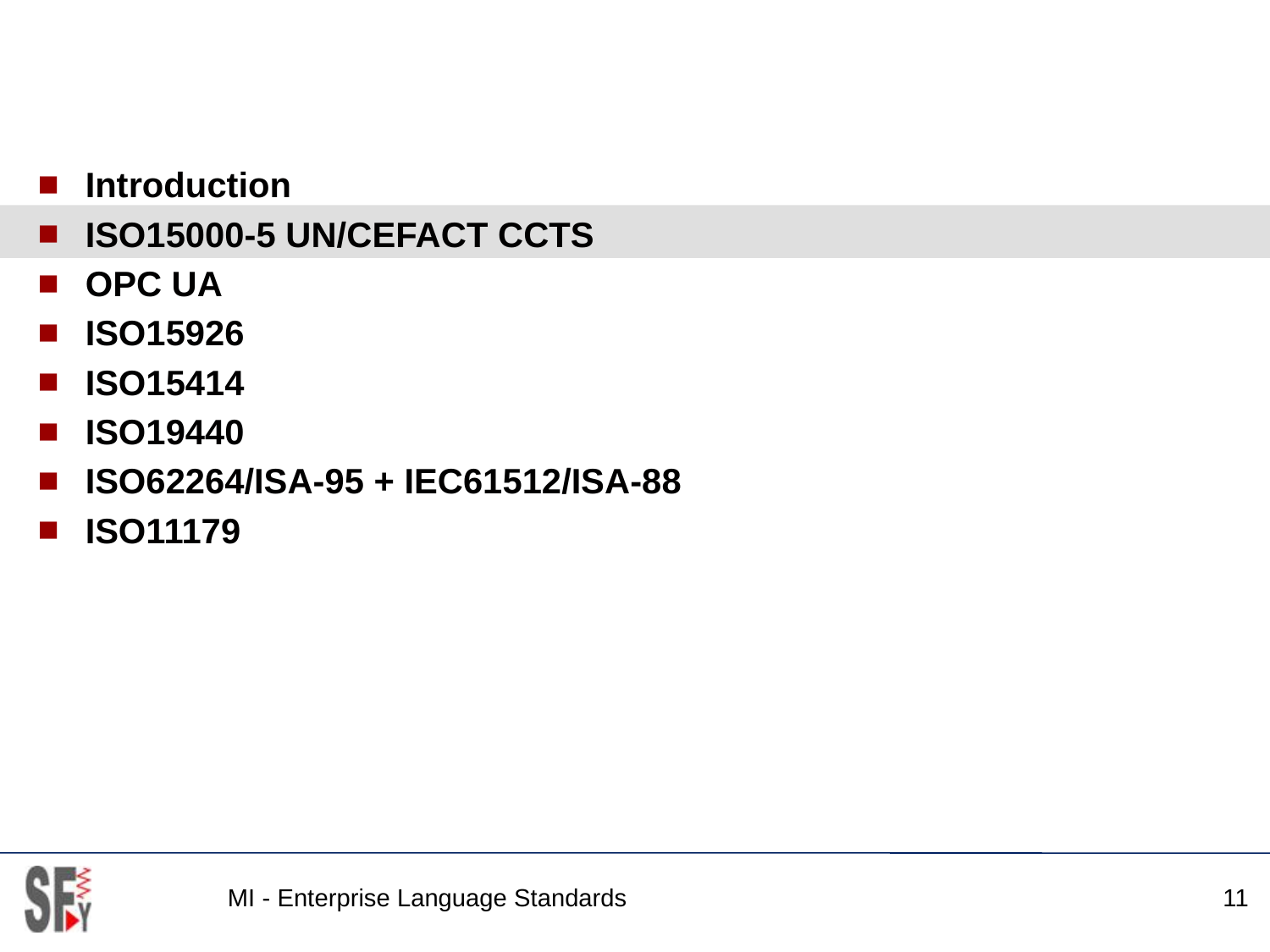

#
Introduction
ISO15000-5 UN/CEFACT CCTS
OPC UA
ISO15926
ISO15414
ISO19440
ISO62264/ISA-95 + IEC61512/ISA-88
ISO11179

MI - Enterprise Language Standards
11